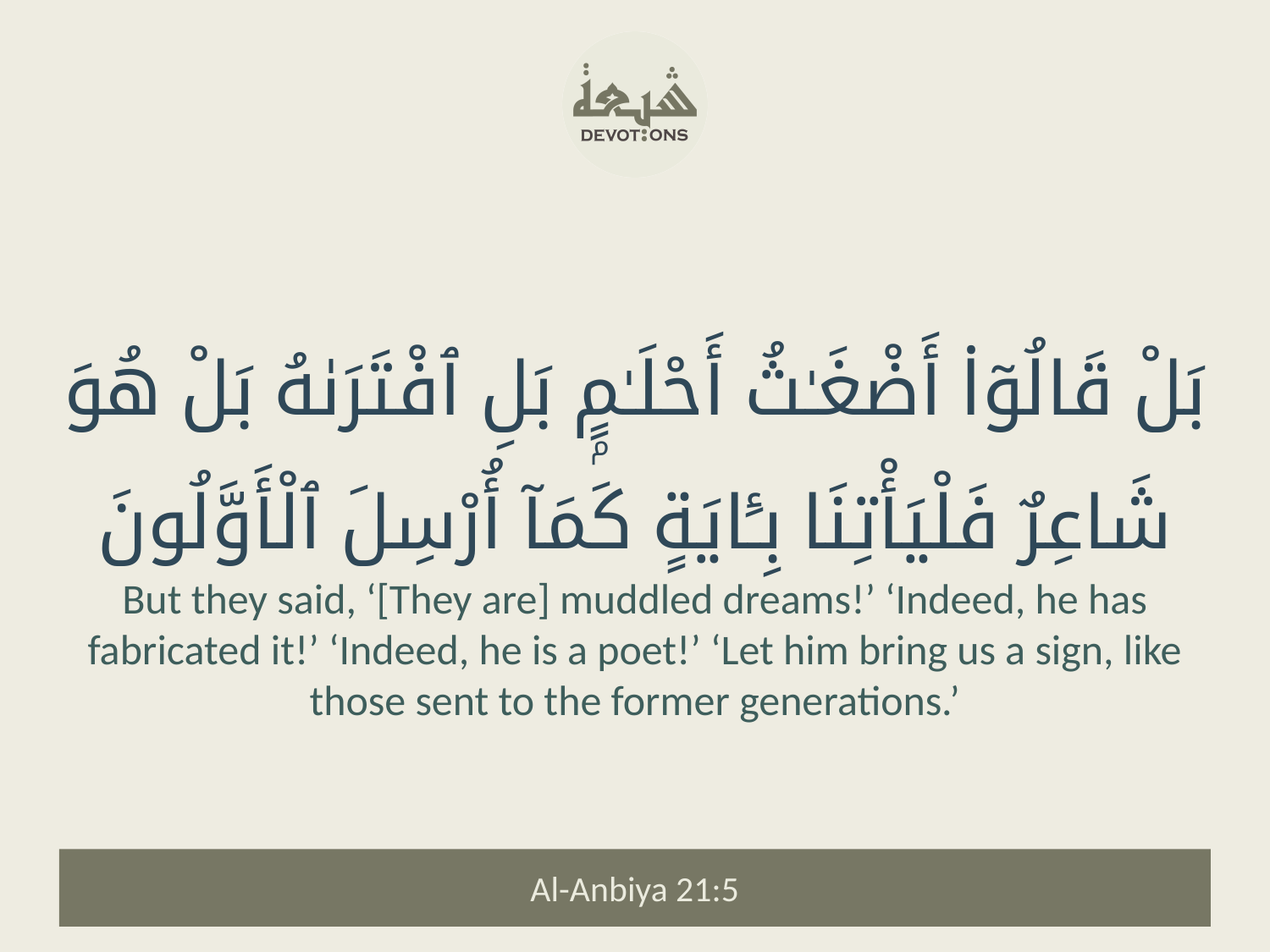

بَلْ قَالُوٓا۟ أَضْغَـٰثُ أَحْلَـٰمٍۭ بَلِ ٱفْتَرَىٰهُ بَلْ هُوَ شَاعِرٌ فَلْيَأْتِنَا بِـَٔايَةٍ كَمَآ أُرْسِلَ ٱلْأَوَّلُونَ
But they said, ‘[They are] muddled dreams!’ ‘Indeed, he has fabricated it!’ ‘Indeed, he is a poet!’ ‘Let him bring us a sign, like those sent to the former generations.’
Al-Anbiya 21:5